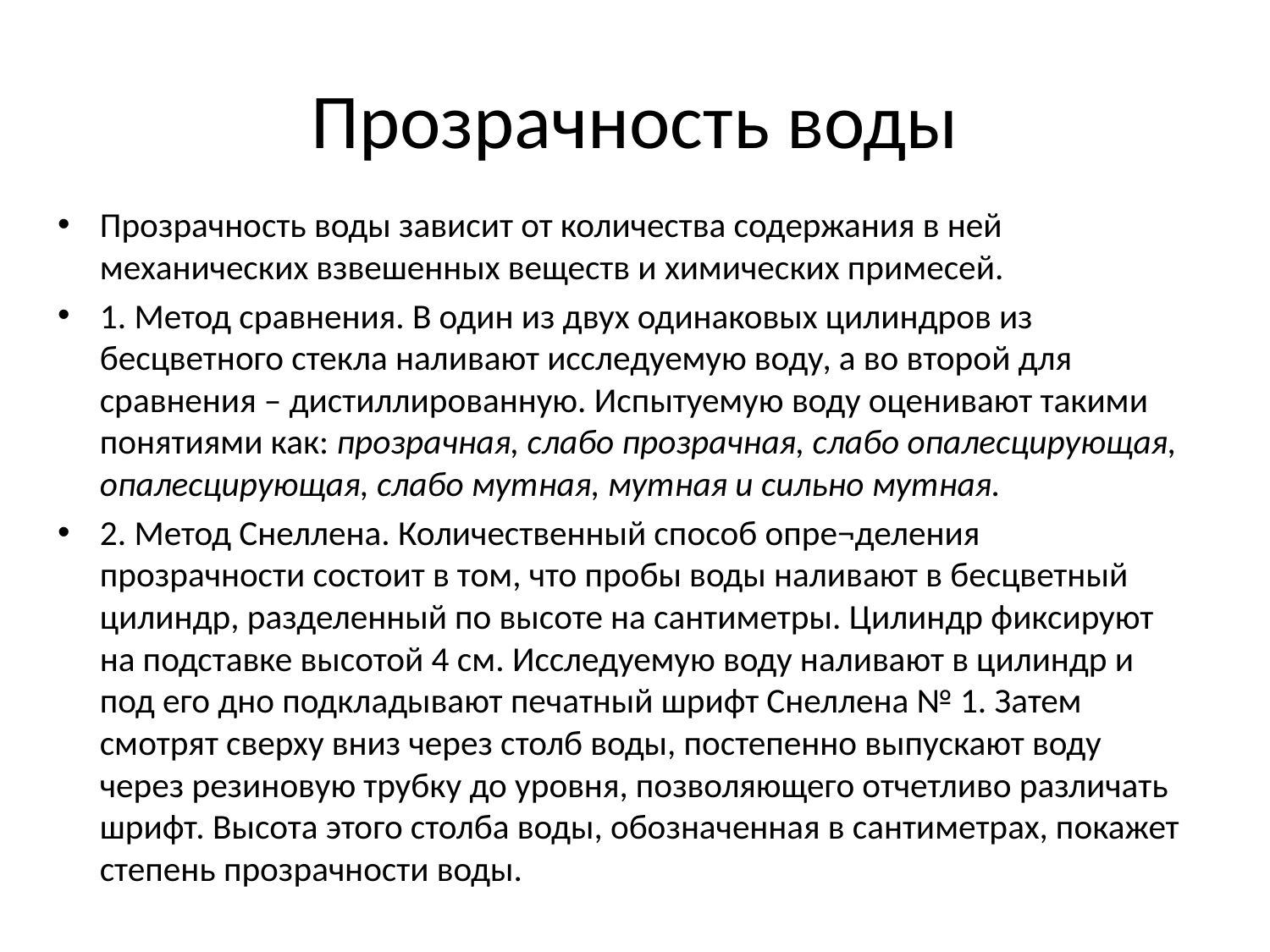

# Прозрачность воды
Прозрачность воды зависит от количества содержания в ней механических взвешенных веществ и химических примесей.
1. Метод сравнения. В один из двух одинаковых цилиндров из бесцветного стекла наливают исследуемую воду, а во второй для сравнения – дистиллированную. Испытуемую воду оценивают такими понятиями как: прозрачная, слабо прозрачная, слабо опалесцирующая, опалесцирующая, слабо мутная, мутная и сильно мутная.
2. Метод Снеллена. Количественный способ опре¬деления прозрачности состоит в том, что пробы воды наливают в бесцветный цилиндр, разделенный по высоте на сантиметры. Цилиндр фиксируют на подставке высотой 4 см. Исследуемую воду наливают в цилиндр и под его дно подкладывают печатный шрифт Снеллена № 1. Затем смотрят сверху вниз через столб воды, постепенно выпускают воду через резиновую трубку до уровня, позволяющего отчетливо различать шрифт. Высота этого столба воды, обозначенная в сантиметрах, покажет степень прозрачности воды.